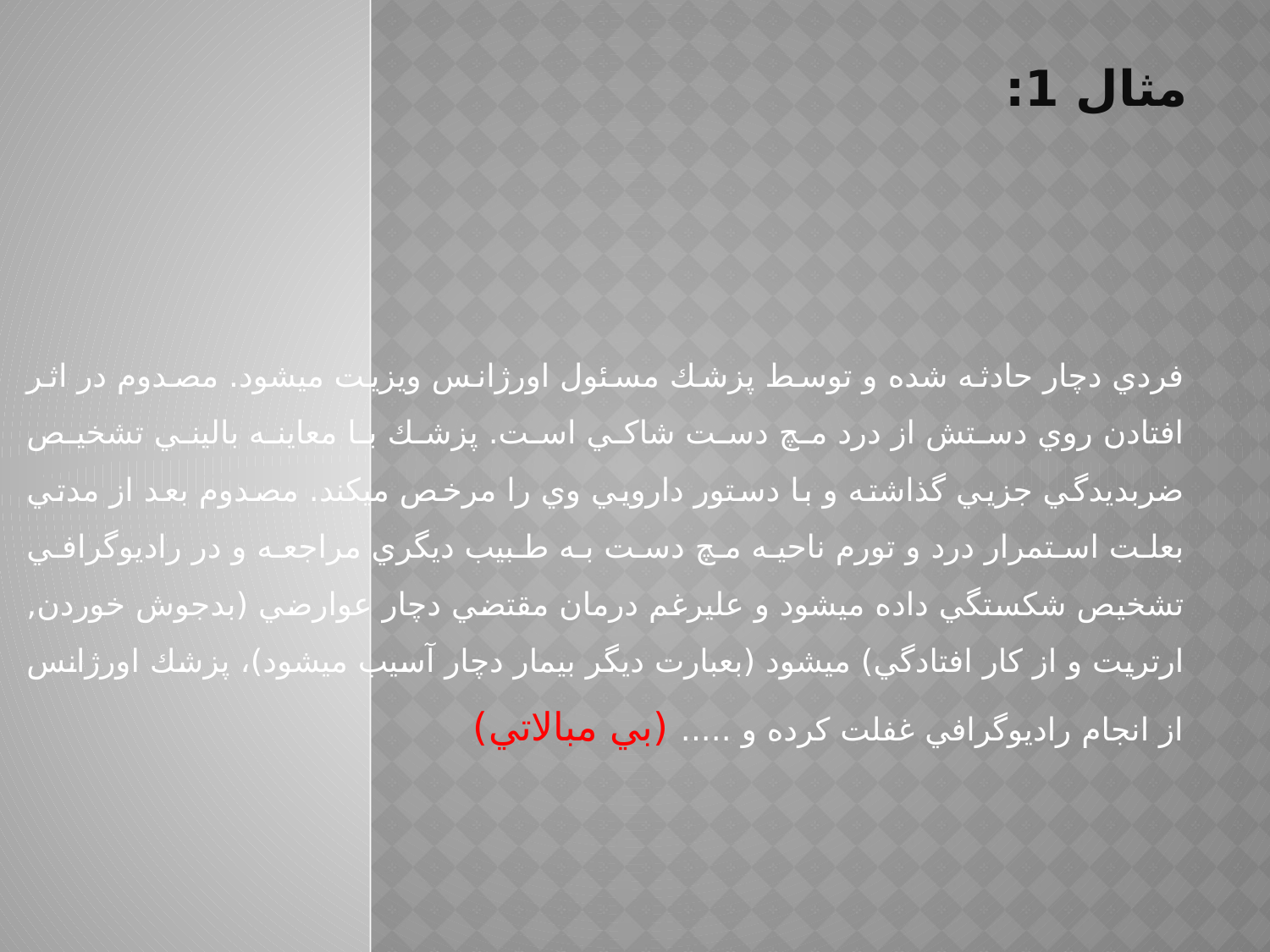

# مثال 1:
فردي دچار حادثه شده و توسط پزشك مسئول اورژانس ويزيت ميشود. مصدوم در اثر افتادن روي دستش از درد مچ دست شاكي است. پزشك با معاينه باليني تشخيص ضربديدگي جزيي گذاشته و با دستور دارويي وي را مرخص ميكند. مصدوم بعد از مدتي بعلت استمرار درد و تورم ناحيه مچ دست به طبيب ديگري مراجعه و در راديوگرافي تشخيص شكستگي داده ميشود و عليرغم درمان مقتضي دچار عوارضي (بدجوش خوردن, ارتريت و از كار افتادگي) ميشود (بعبارت ديگر بيمار دچار آسيب ميشود)، پزشك اورژانس از انجام راديوگرافي غفلت كرده و ..... (بي مبالاتي)